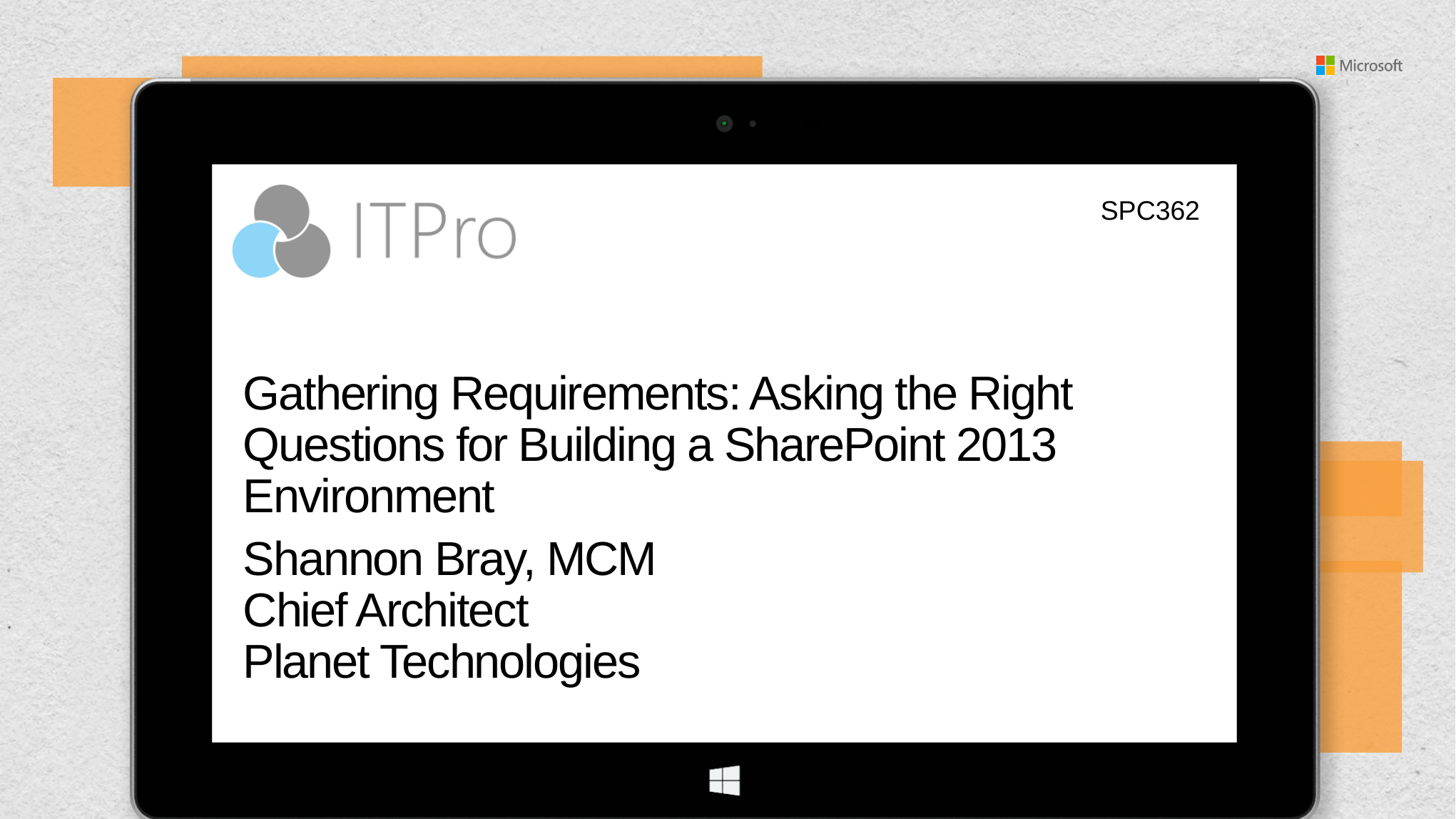

SPC362
# Gathering Requirements: Asking the Right Questions for Building a SharePoint 2013 Environment
Shannon Bray, MCM
Chief Architect
Planet Technologies